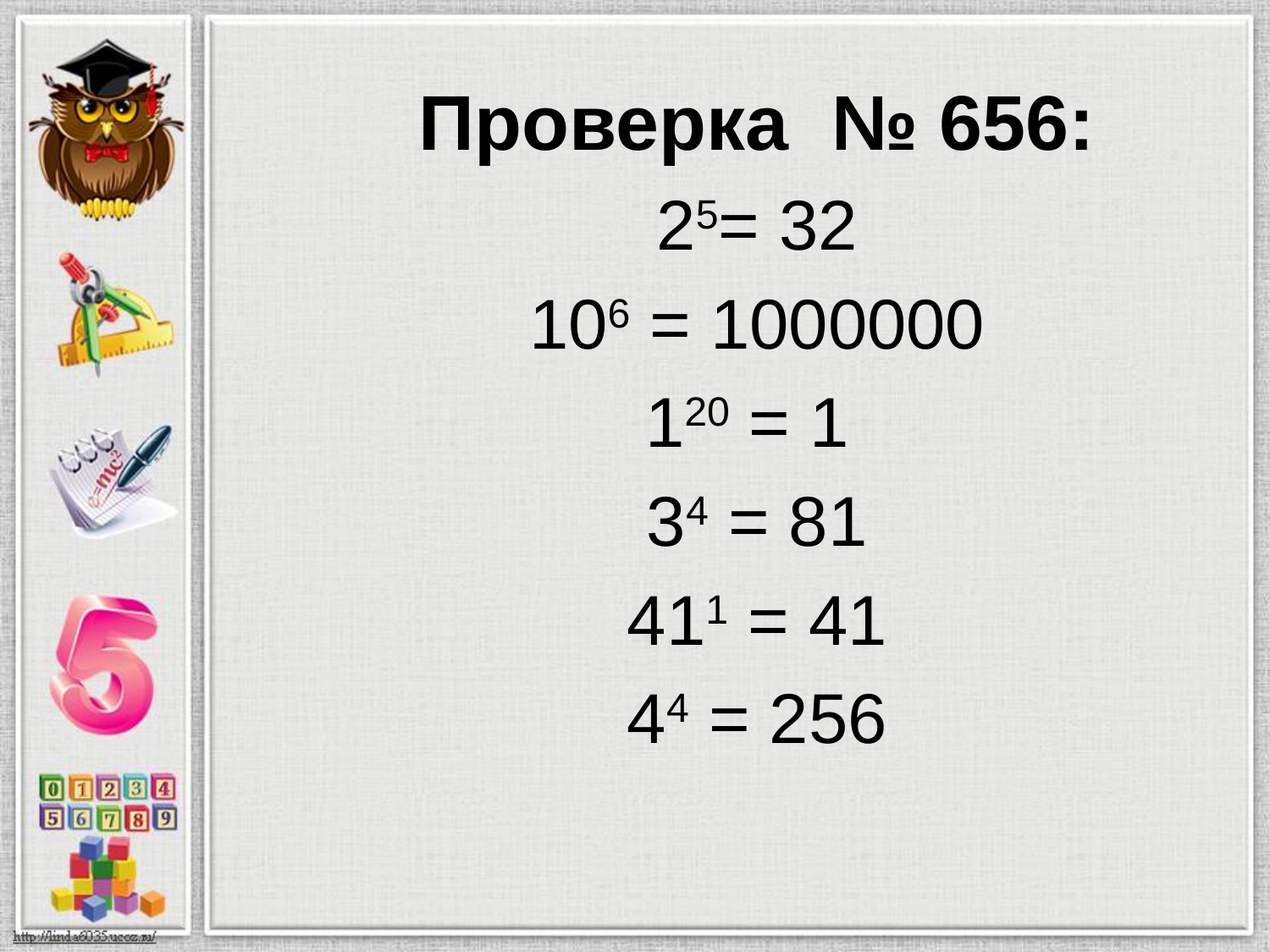

Проверка  № 656:
25= 32
106 = 1000000
120 = 1
34 = 81
411 = 41
44 = 256